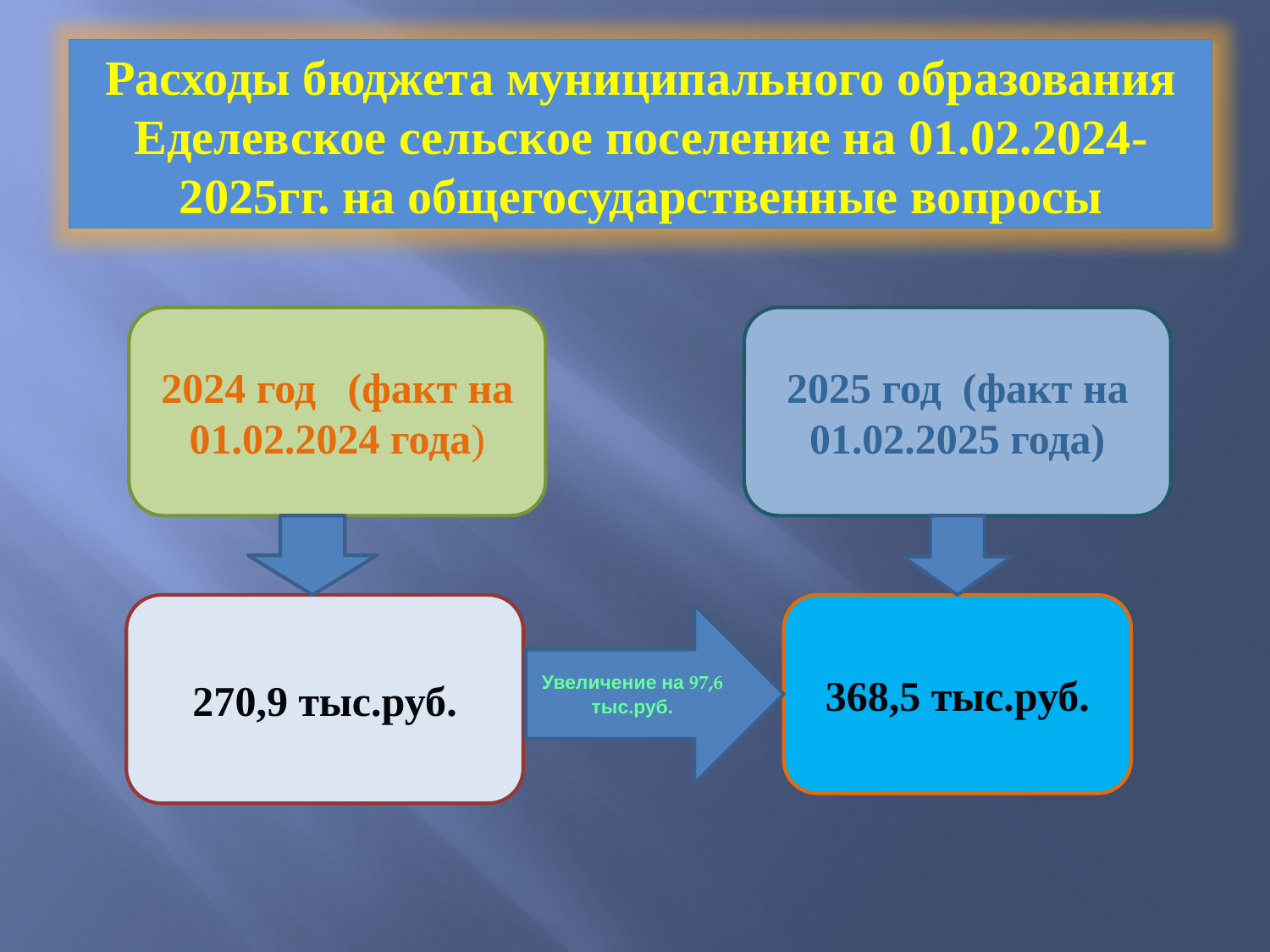

Расходы бюджета муниципального образования Еделевское сельское поселение на 01.02.2024-2025гг. на общегосударственные вопросы
2024 год   (факт на 01.02.2024 года)
2025 год  (факт на 01.02.2025 года)

270,9 тыс.руб.
368,5 тыс.руб.
Увеличение на 97,6 тыс.руб.